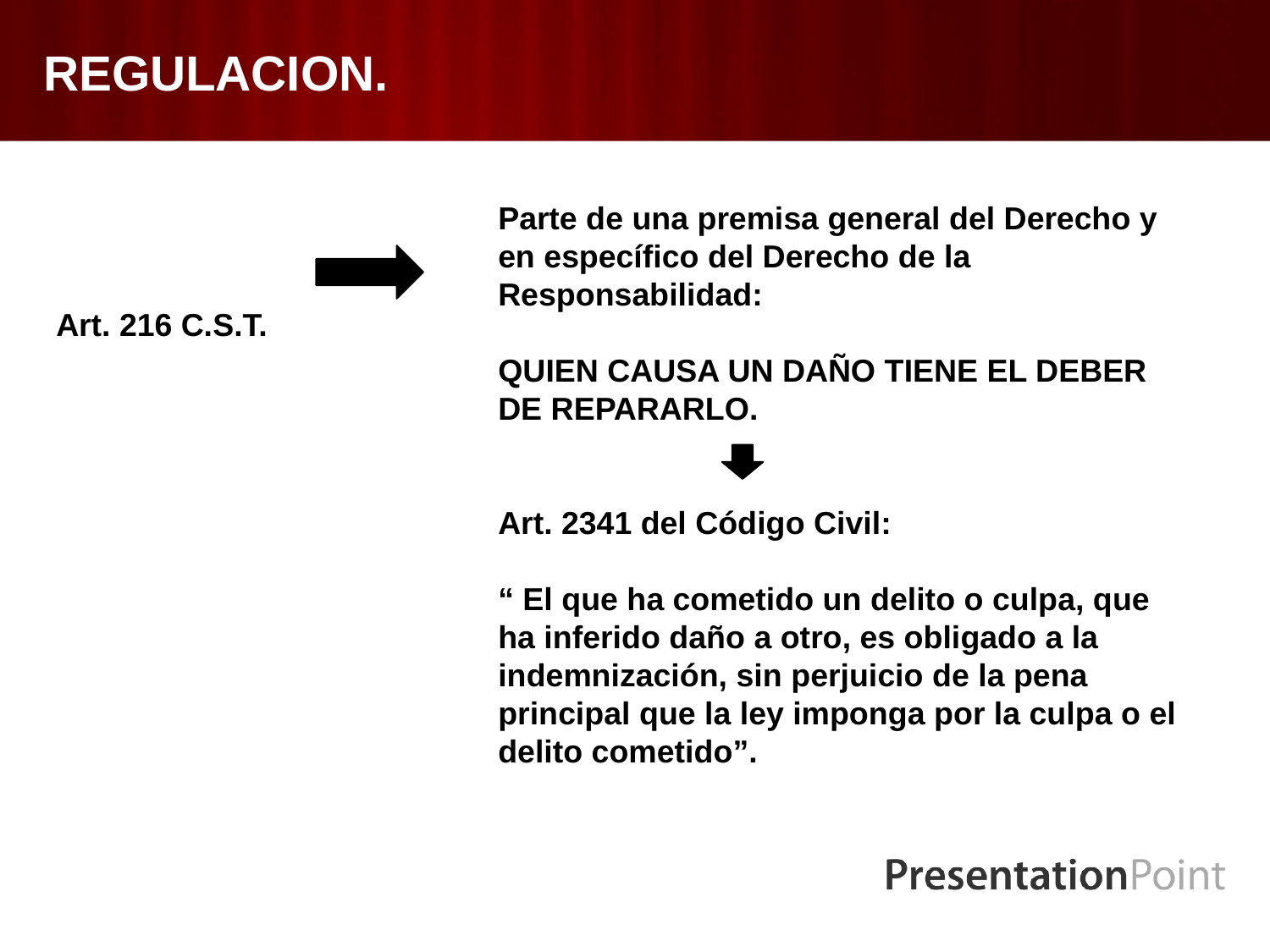

# REGULACION.
Parte de una premisa general del Derecho y en específico del Derecho de la Responsabilidad:

QUIEN CAUSA UN DAÑO TIENE EL DEBER DE REPARARLO.

Art. 2341 del Código Civil:

“ El que ha cometido un delito o culpa, que ha inferido daño a otro, es obligado a la indemnización, sin perjuicio de la pena principal que la ley imponga por la culpa o el delito cometido”.

Art. 216 C.S.T.